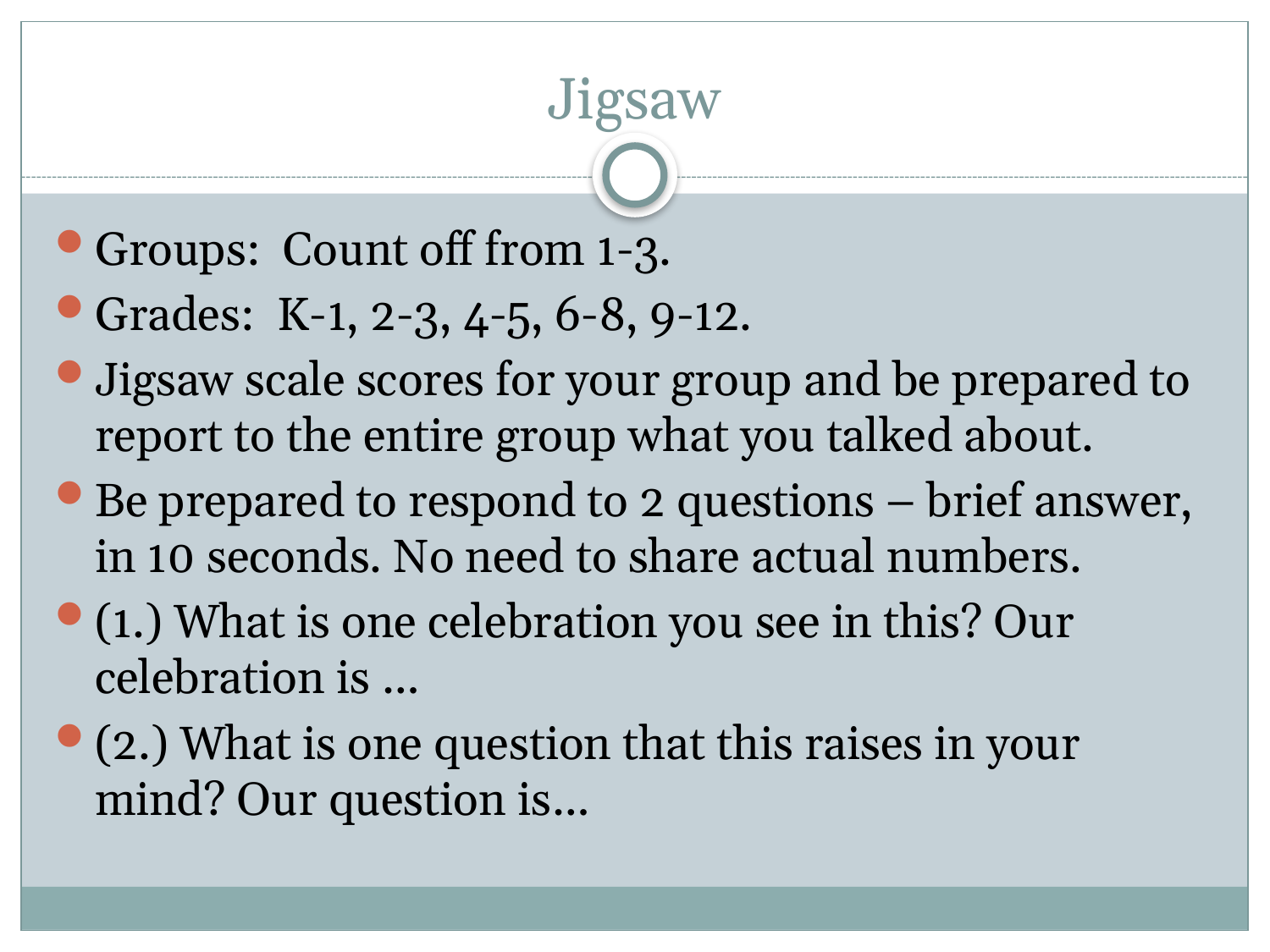

# Jigsaw
Groups:  Count off from 1-3.
Grades:  K-1, 2-3, 4-5, 6-8, 9-12.
Jigsaw scale scores for your group and be prepared to report to the entire group what you talked about.
Be prepared to respond to 2 questions – brief answer, in 10 seconds. No need to share actual numbers.
(1.) What is one celebration you see in this? Our celebration is …
(2.) What is one question that this raises in your mind? Our question is…